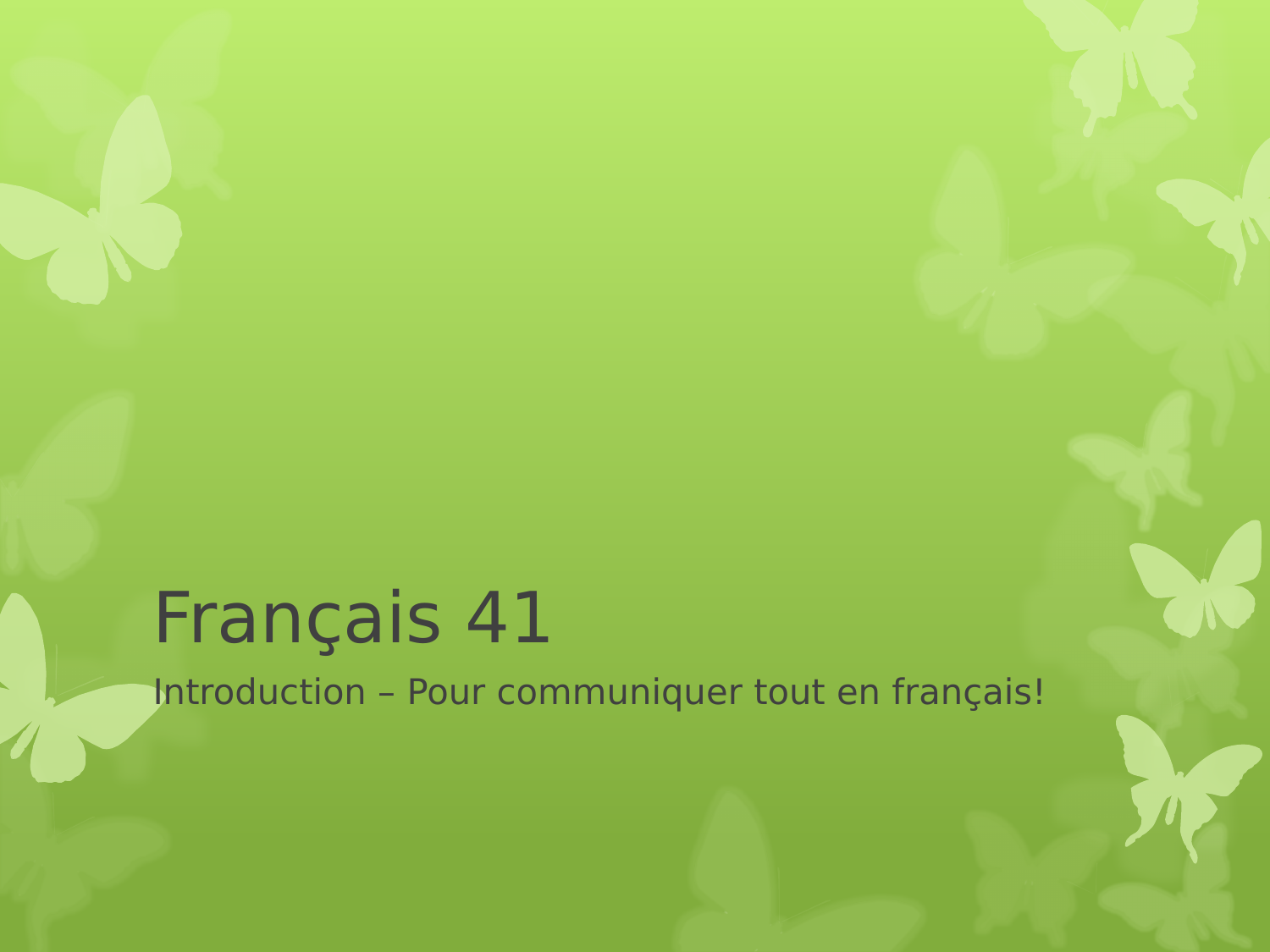

# Français 41
Introduction – Pour communiquer tout en français!